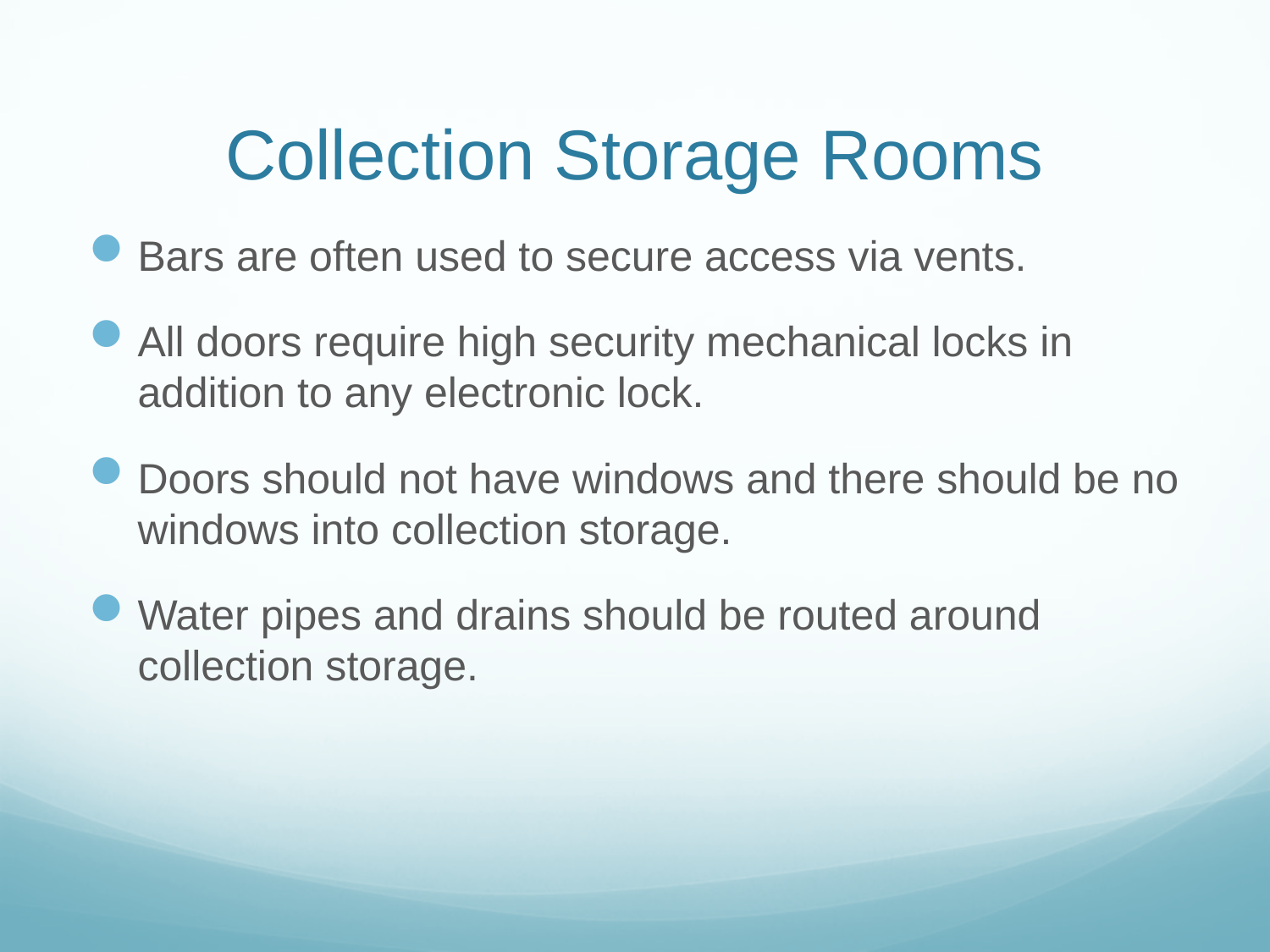

# Collection Storage Rooms
Bars are often used to secure access via vents.
All doors require high security mechanical locks in addition to any electronic lock.
Doors should not have windows and there should be no windows into collection storage.
Water pipes and drains should be routed around collection storage.